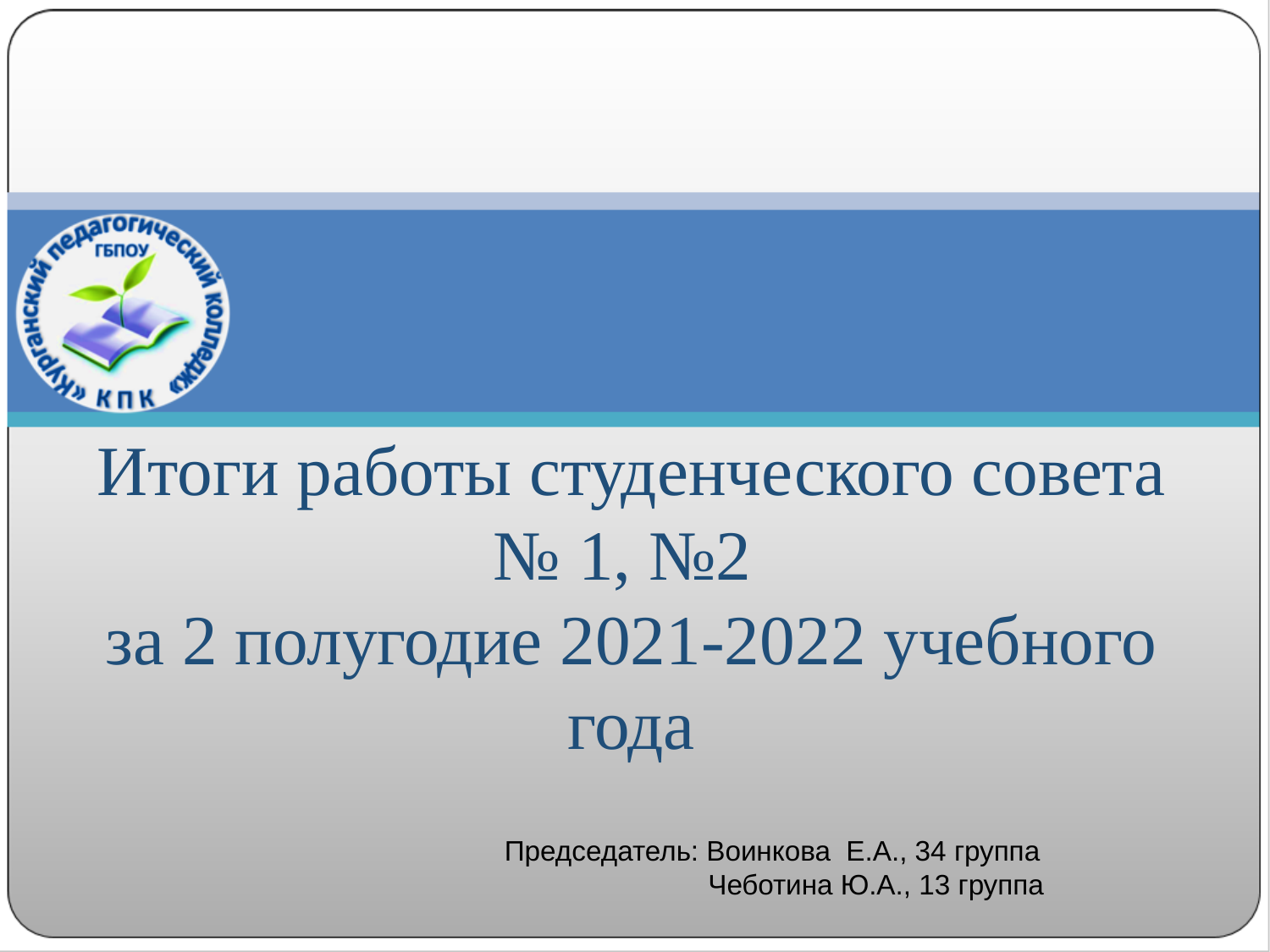

Итоги работы студенческого совета № 1, №2
за 2 полугодие 2021-2022 учебного года
Председатель: Воинкова  Е.А., 34 группа
                          Чеботина Ю.А., 13 группа